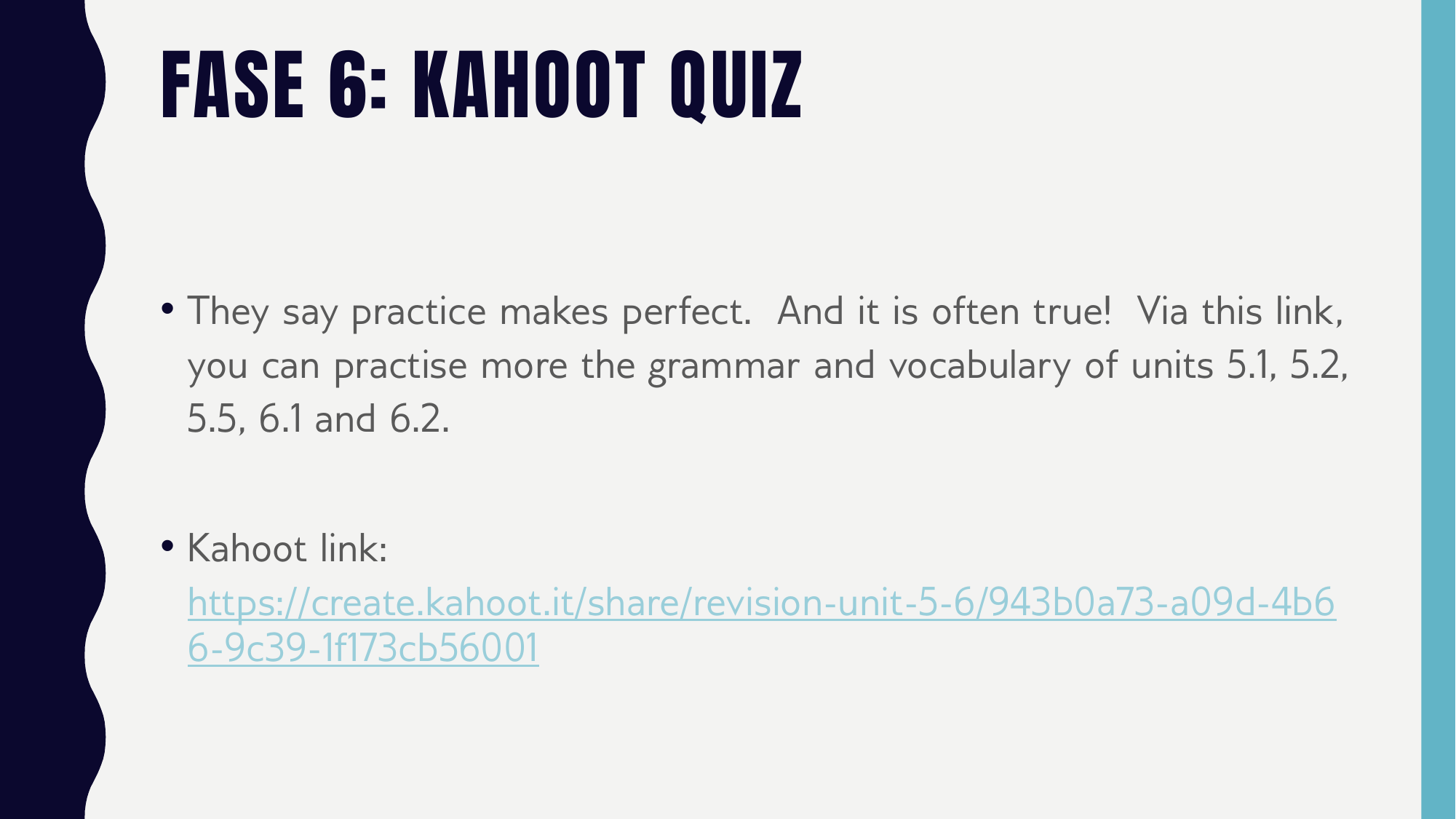

# Fase 6: Kahoot quiz
They say practice makes perfect.  And it is often true!  Via this link, you can practise more the grammar and vocabulary of units 5.1, 5.2, 5.5, 6.1 and 6.2.

Kahoot link: https://create.kahoot.it/share/revision-unit-5-6/943b0a73-a09d-4b66-9c39-1f173cb56001